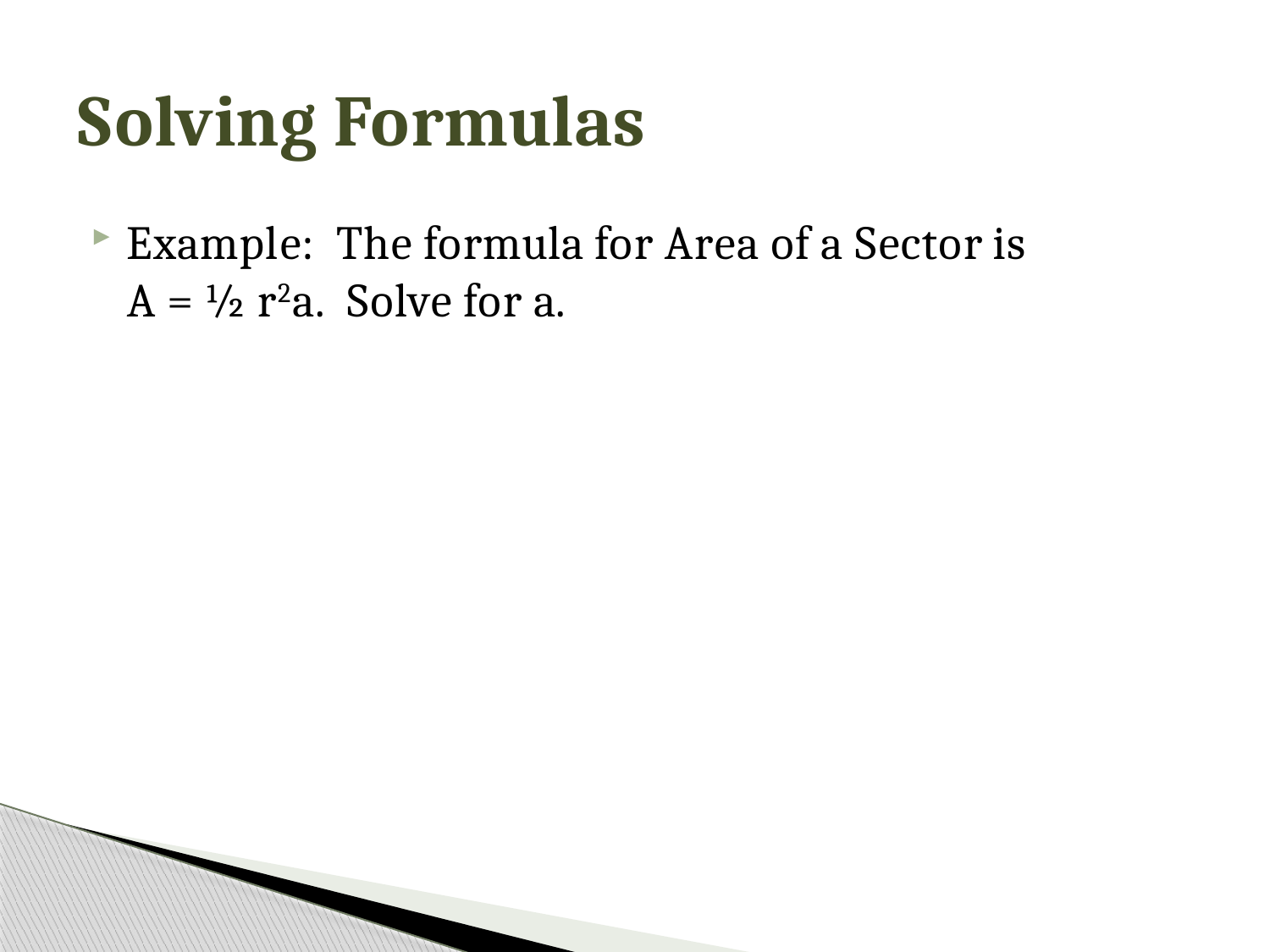

# Solving Formulas
Example:  The formula for Area of a Sector is              A = ½ r2a.  Solve for a.